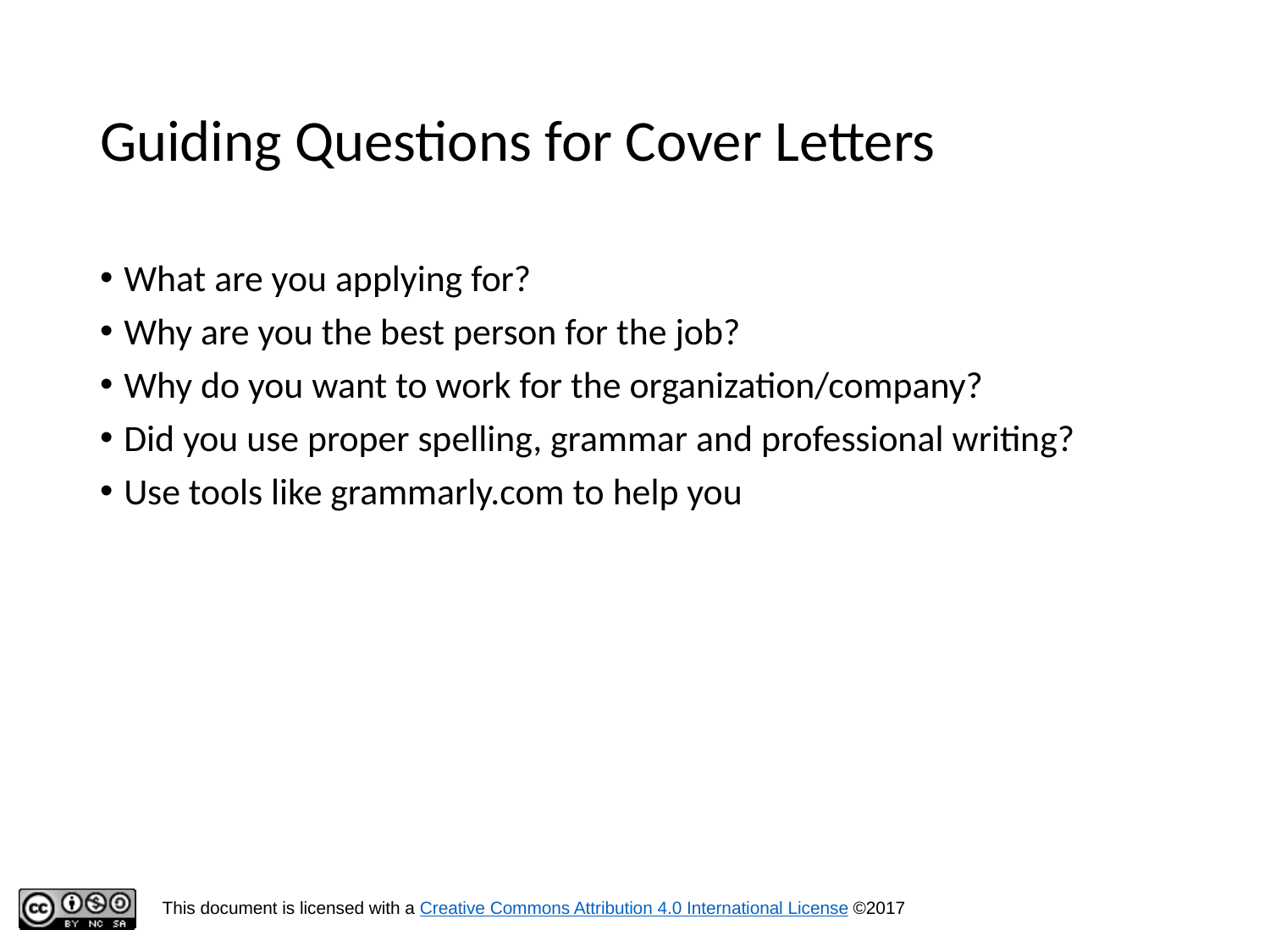

# Guiding Questions for Cover Letters
What are you applying for?
Why are you the best person for the job?
Why do you want to work for the organization/company?
Did you use proper spelling, grammar and professional writing?
Use tools like grammarly.com to help you